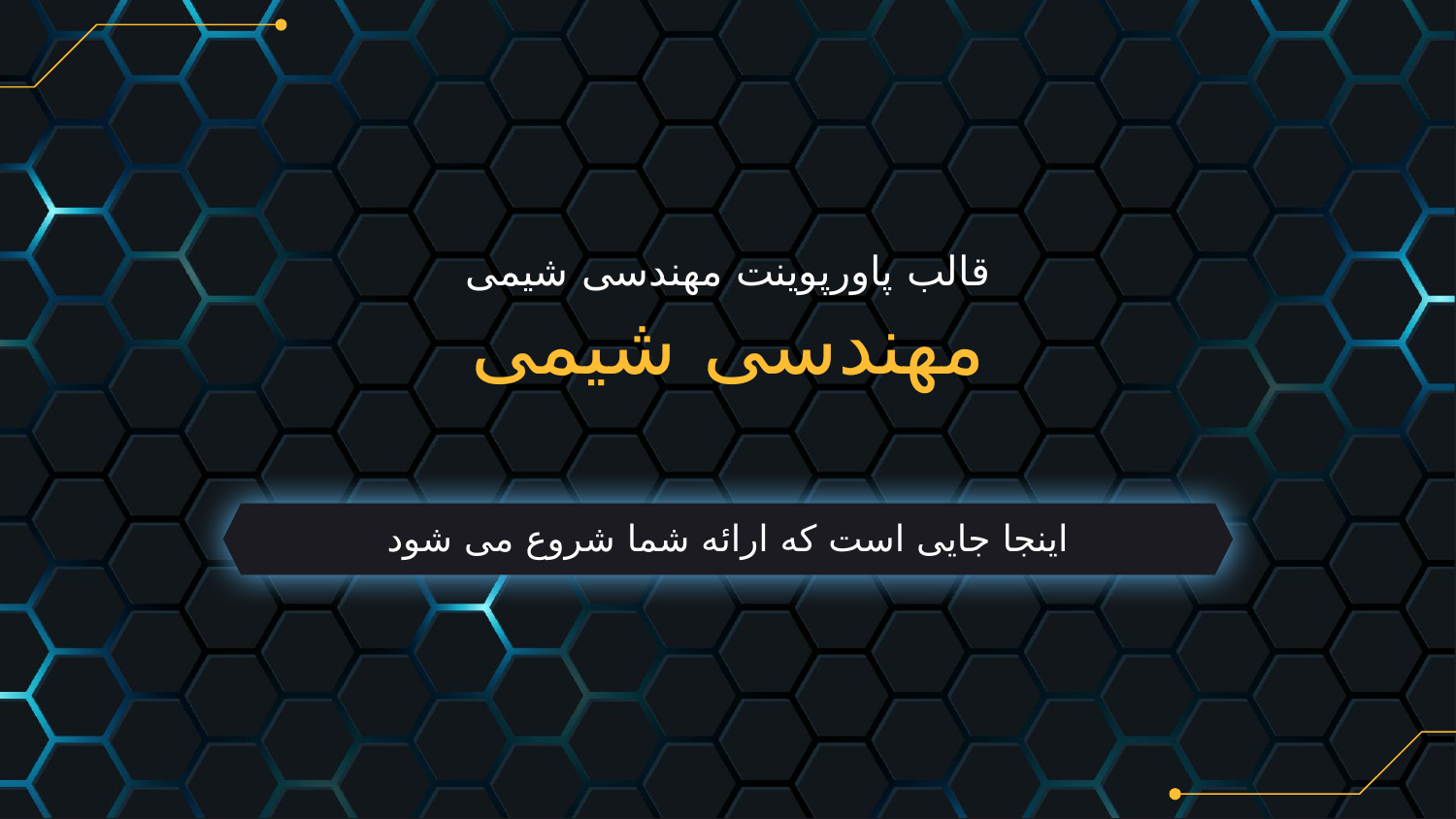

# قالب پاورپوینت مهندسی شیمی مهندسی شیمی
اینجا جایی است که ارائه شما شروع می شود